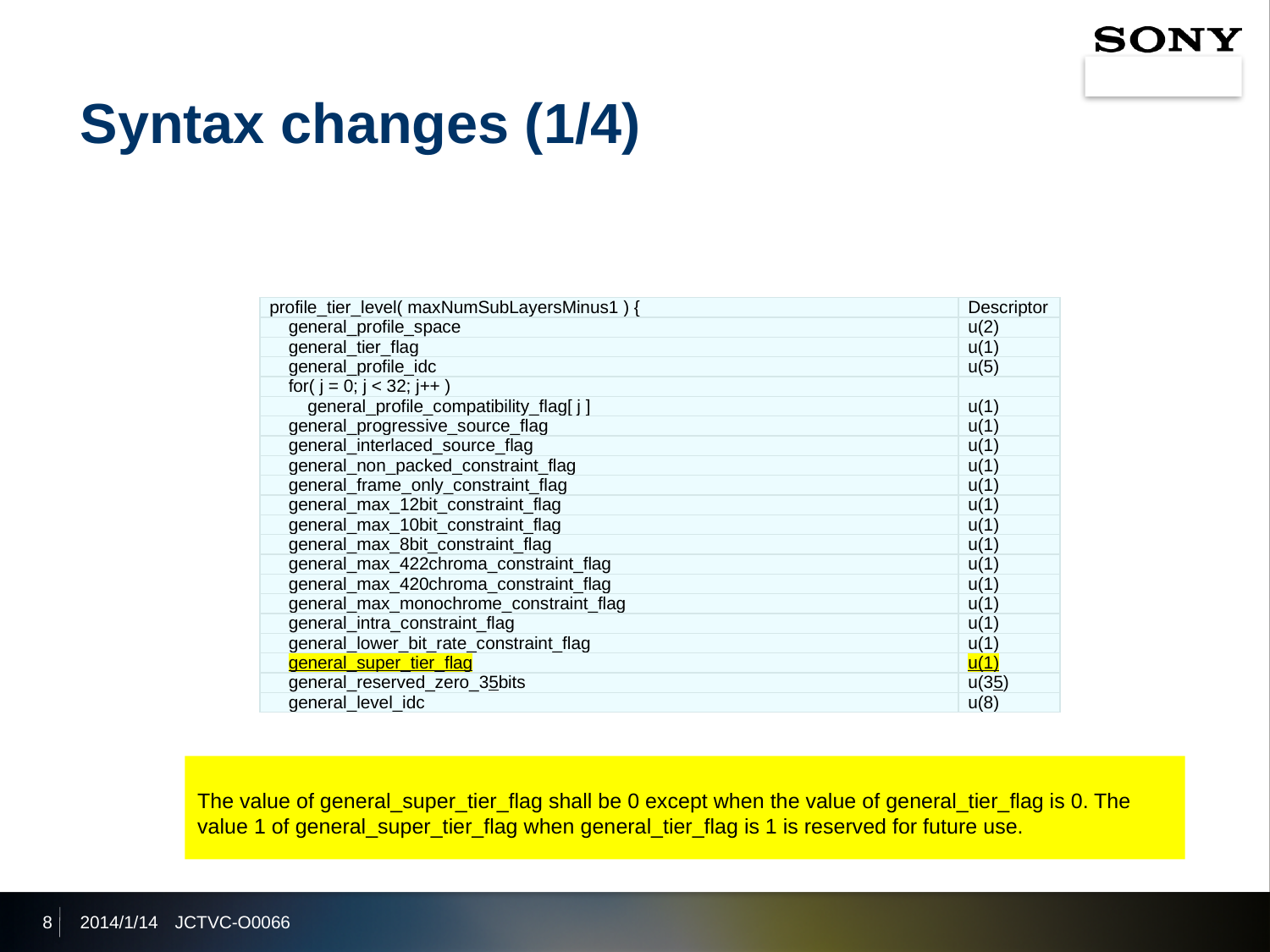

# Syntax changes (1/4)
| profile\_tier\_level( maxNumSubLayersMinus1 ) { | Descriptor |
| --- | --- |
| general\_profile\_space | u(2) |
| general\_tier\_flag | u(1) |
| general\_profile\_idc | u(5) |
| for( j = 0; j < 32; j++ ) |  |
| general\_profile\_compatibility\_flag[ j ] | u(1) |
| general\_progressive\_source\_flag | u(1) |
| general\_interlaced\_source\_flag | u(1) |
| general\_non\_packed\_constraint\_flag | u(1) |
| general\_frame\_only\_constraint\_flag | u(1) |
| general\_max\_12bit\_constraint\_flag | u(1) |
| general\_max\_10bit\_constraint\_flag | u(1) |
| general\_max\_8bit\_constraint\_flag | u(1) |
| general\_max\_422chroma\_constraint\_flag | u(1) |
| general\_max\_420chroma\_constraint\_flag | u(1) |
| general\_max\_monochrome\_constraint\_flag | u(1) |
| general\_intra\_constraint\_flag | u(1) |
| general\_lower\_bit\_rate\_constraint\_flag | u(1) |
| general\_super\_tier\_flag | u(1) |
| general\_reserved\_zero\_35bits | u(35) |
| general\_level\_idc | u(8) |

The value of general_super_tier_flag shall be 0 except when the value of general_tier_flag is 0. The value 1 of general_super_tier_flag when general_tier_flag is 1 is reserved for future use.

8
2014/1/14
JCTVC-O0066